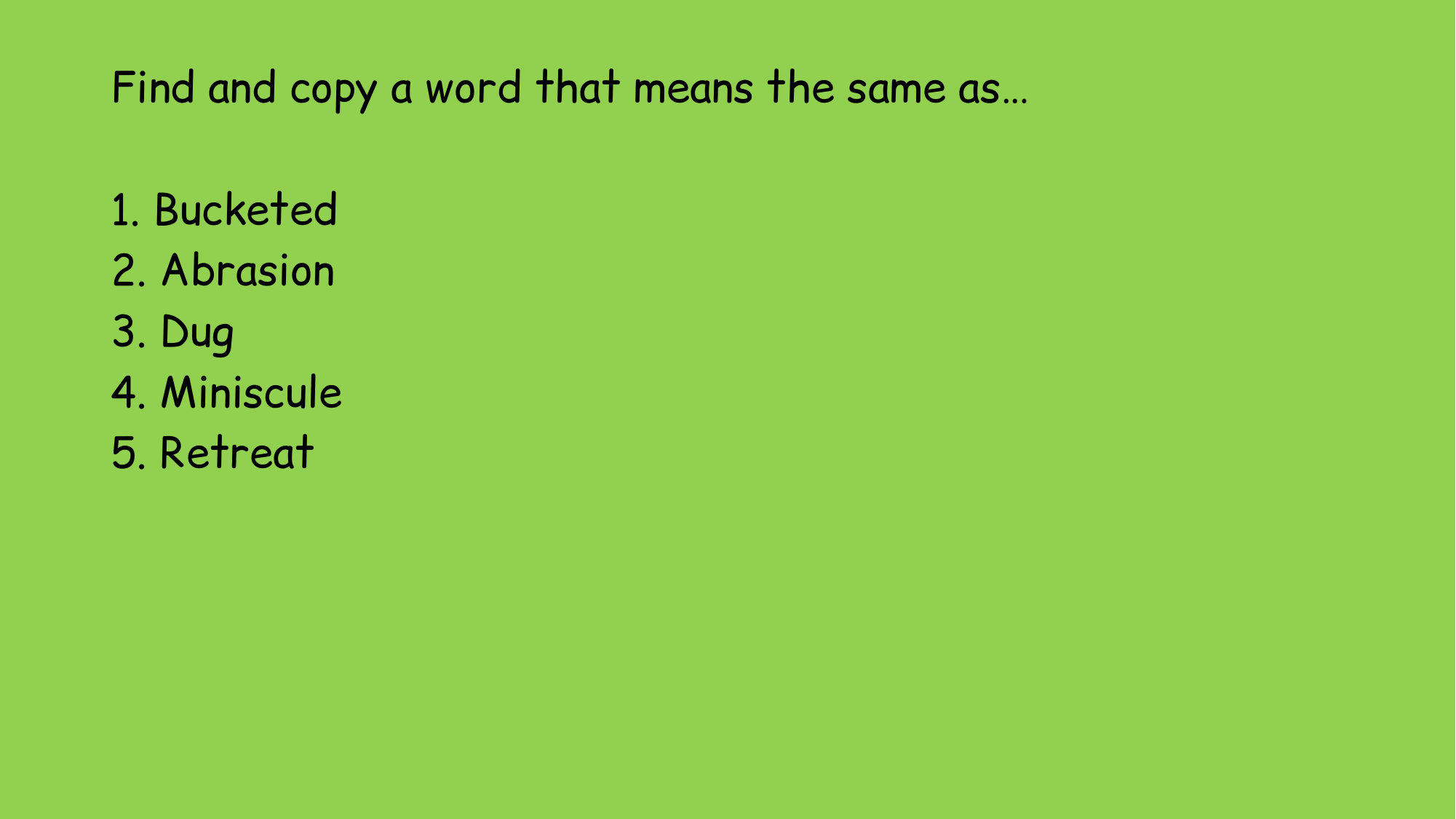

Find and copy a word that means the same as…

1. Bucketed
2. Abrasion
3. Dug
4. Miniscule
5. Retreat